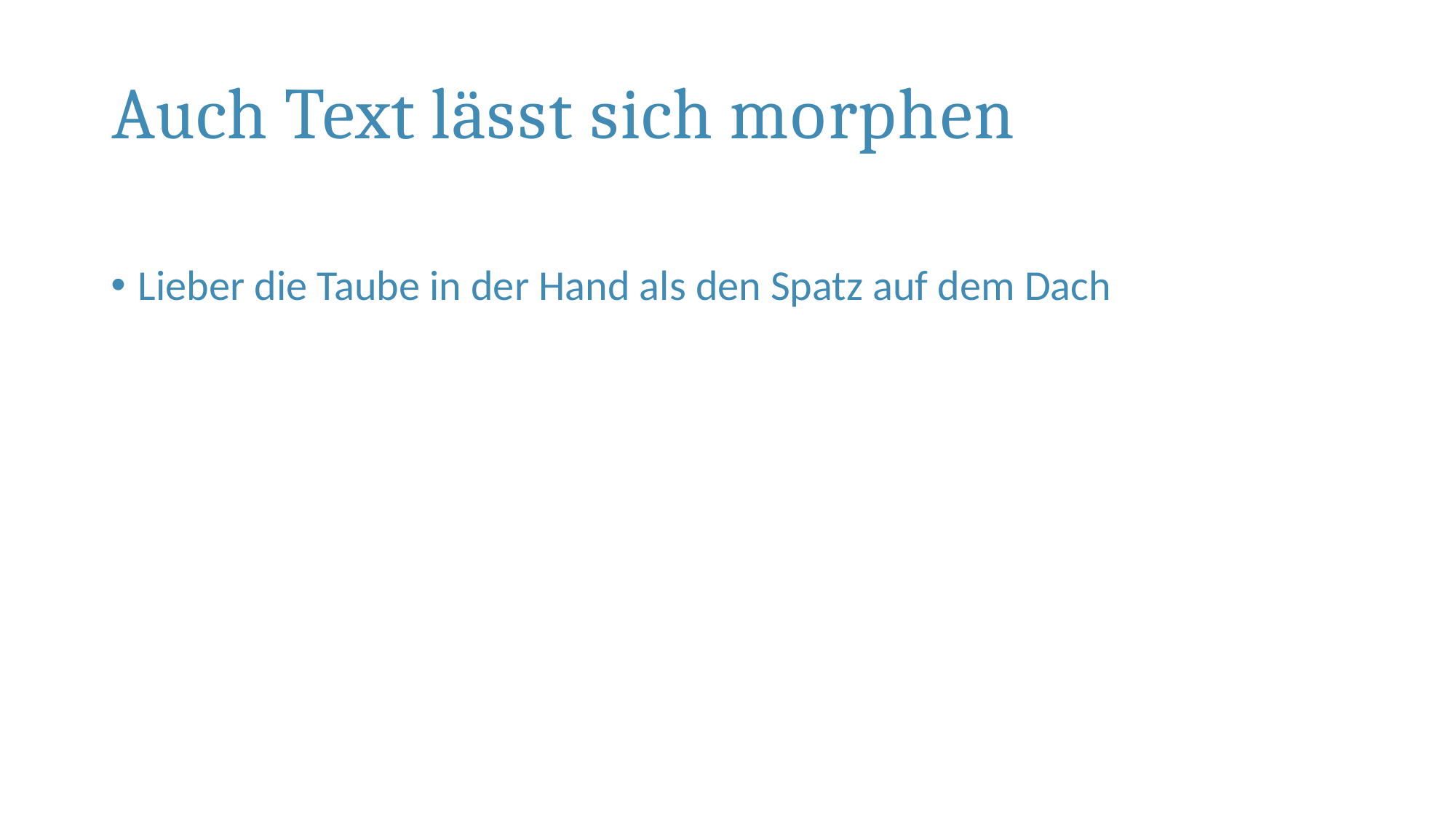

# Auch Text lässt sich morphen
Lieber die Taube in der Hand als den Spatz auf dem Dach